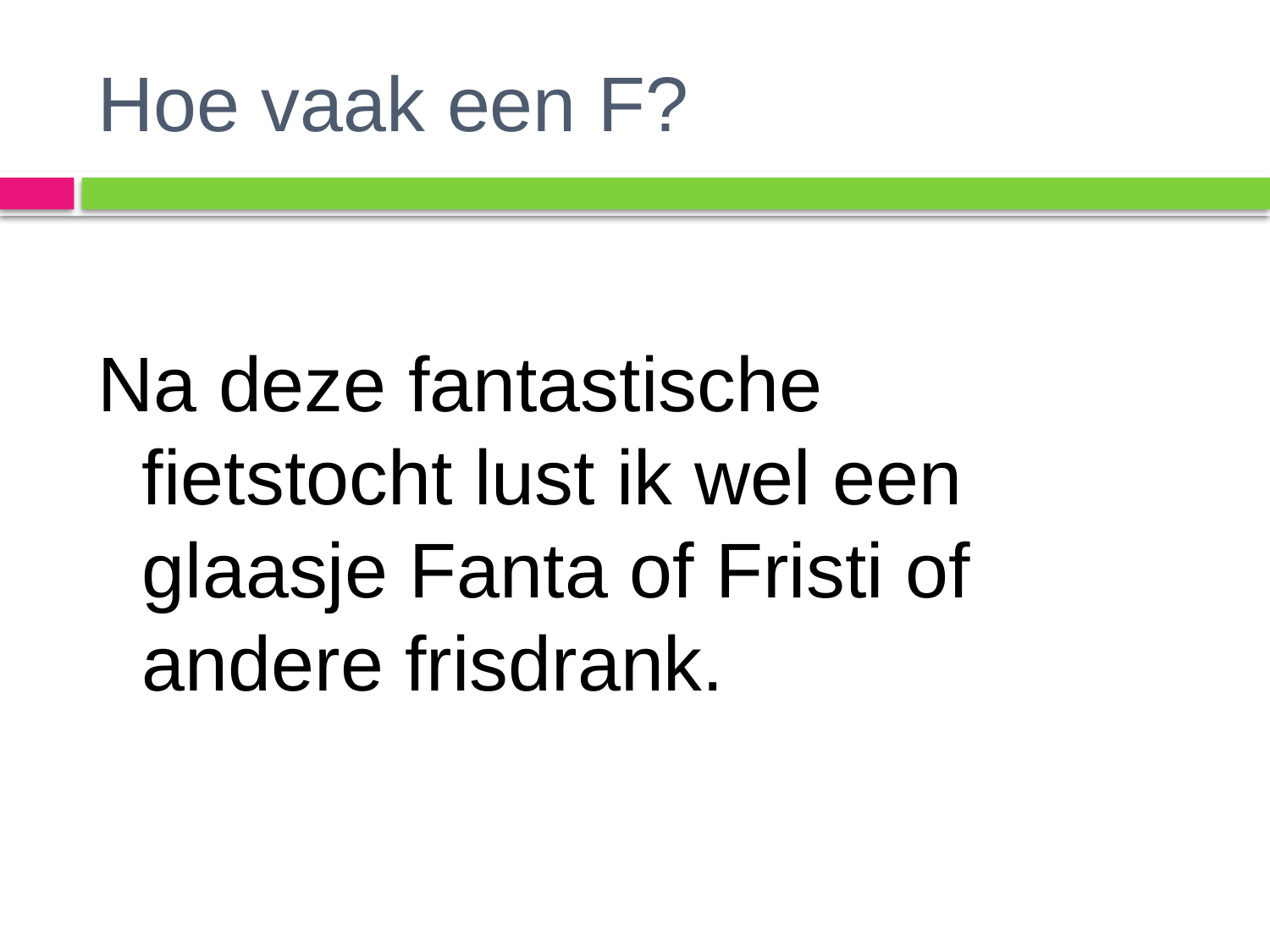

# Hoe vaak een F?

Na deze fantastische fietstocht lust ik wel een glaasje Fanta of Fristi of andere frisdrank.